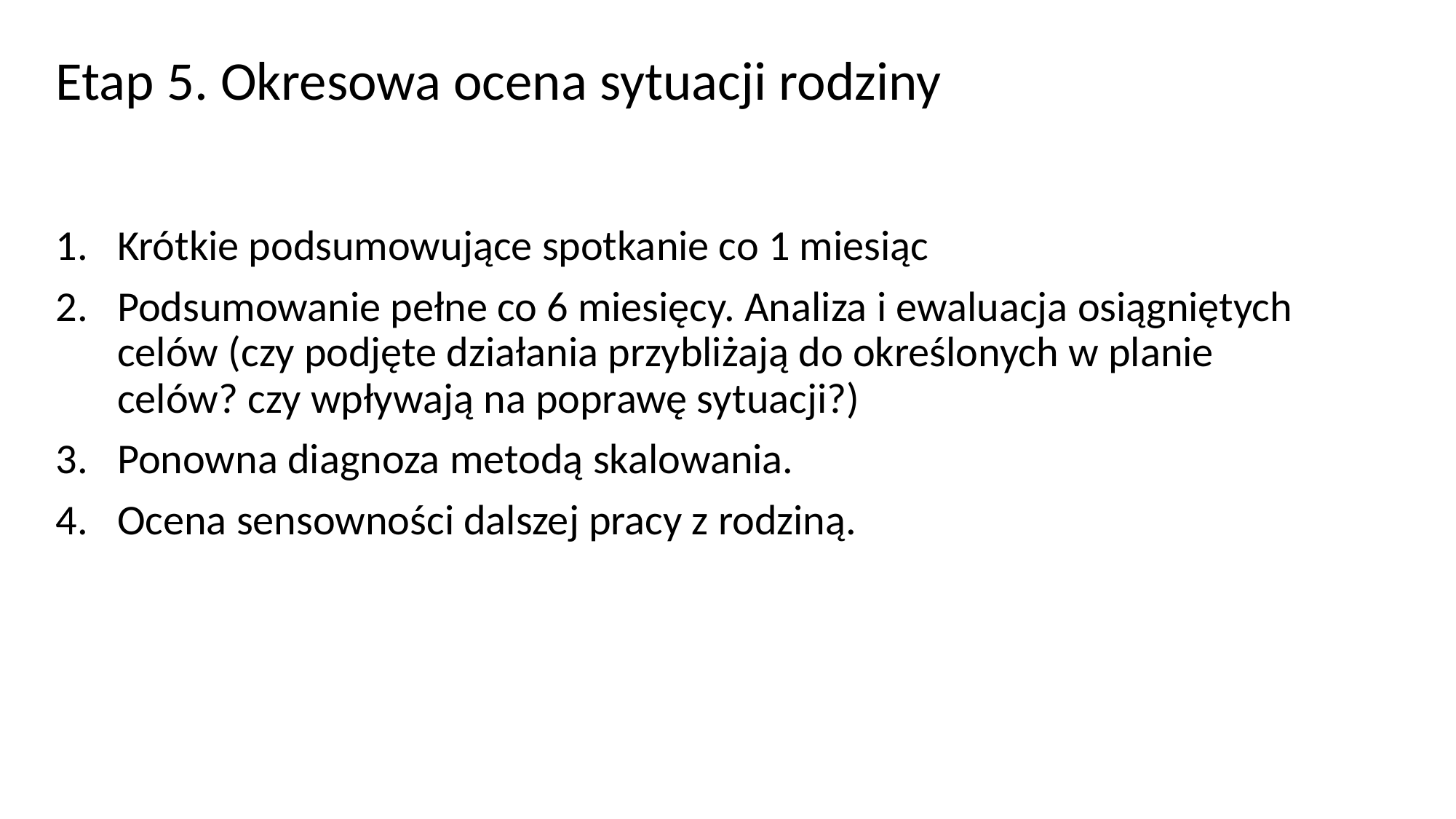

# Etap 5. Okresowa ocena sytuacji rodziny
Krótkie podsumowujące spotkanie co 1 miesiąc
Podsumowanie pełne co 6 miesięcy. Analiza i ewaluacja osiągniętych celów (czy podjęte działania przybliżają do określonych w planie celów? czy wpływają na poprawę sytuacji?)
Ponowna diagnoza metodą skalowania.
Ocena sensowności dalszej pracy z rodziną.